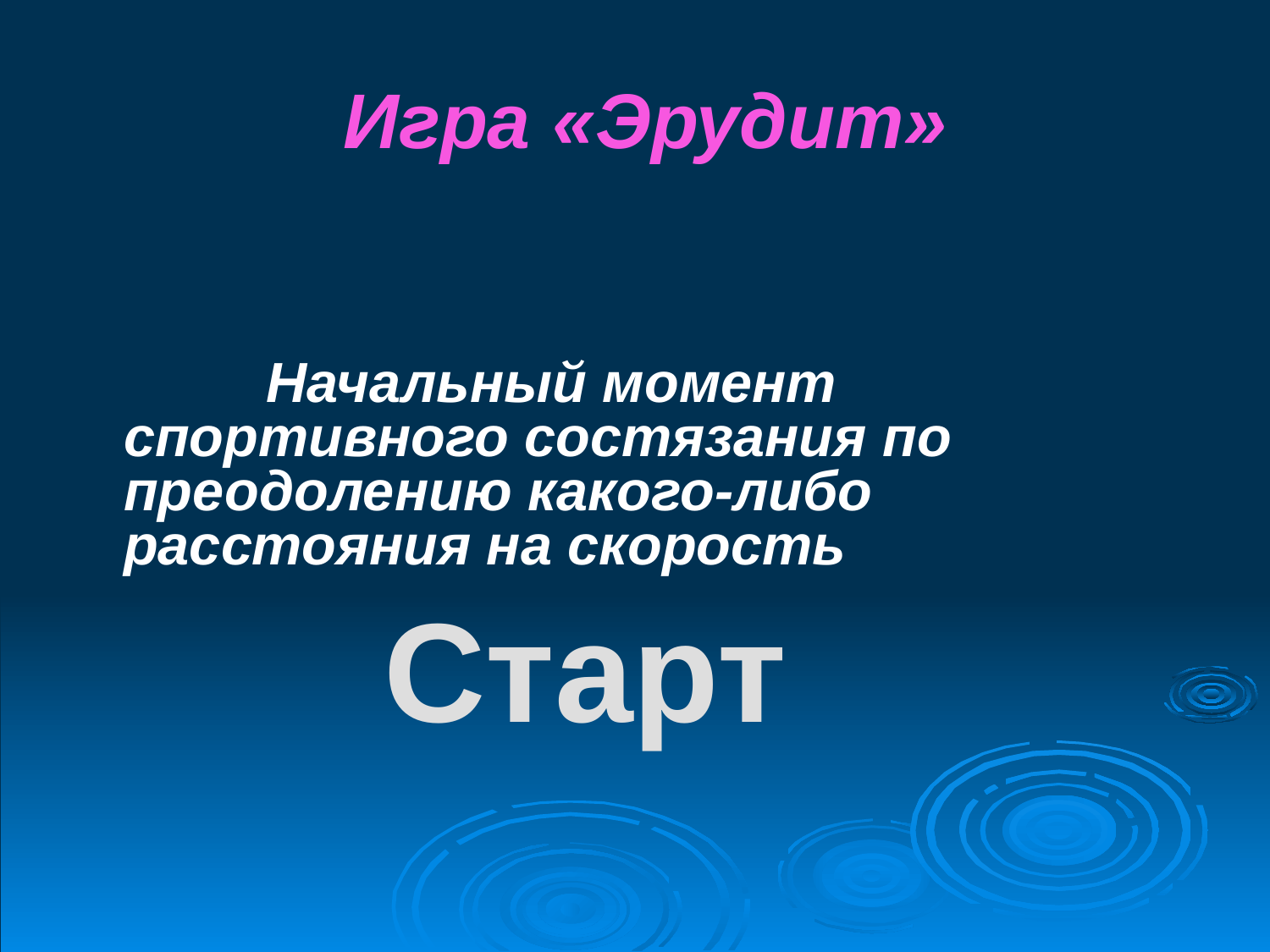

# Игра «Эрудит»

		 Начальный момент спортивного состязания по преодолению какого-либо расстояния на скорость
Старт